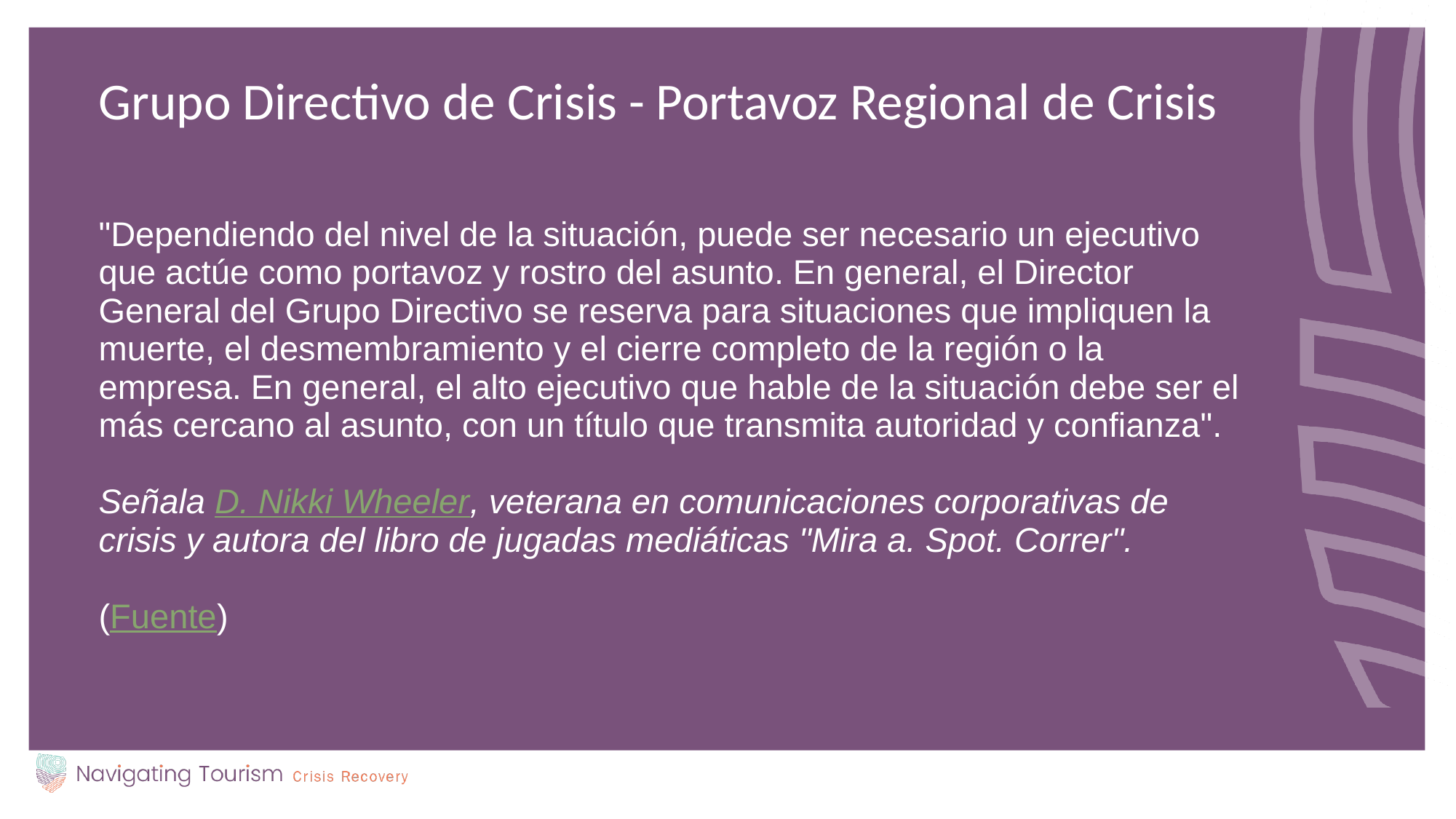

Grupo Directivo de Crisis - Portavoz Regional de Crisis
"Dependiendo del nivel de la situación, puede ser necesario un ejecutivo que actúe como portavoz y rostro del asunto. En general, el Director General del Grupo Directivo se reserva para situaciones que impliquen la muerte, el desmembramiento y el cierre completo de la región o la empresa. En general, el alto ejecutivo que hable de la situación debe ser el más cercano al asunto, con un título que transmita autoridad y confianza".

Señala D. Nikki Wheeler, veterana en comunicaciones corporativas de crisis y autora del libro de jugadas mediáticas "Mira a. Spot. Correr".

(Fuente)